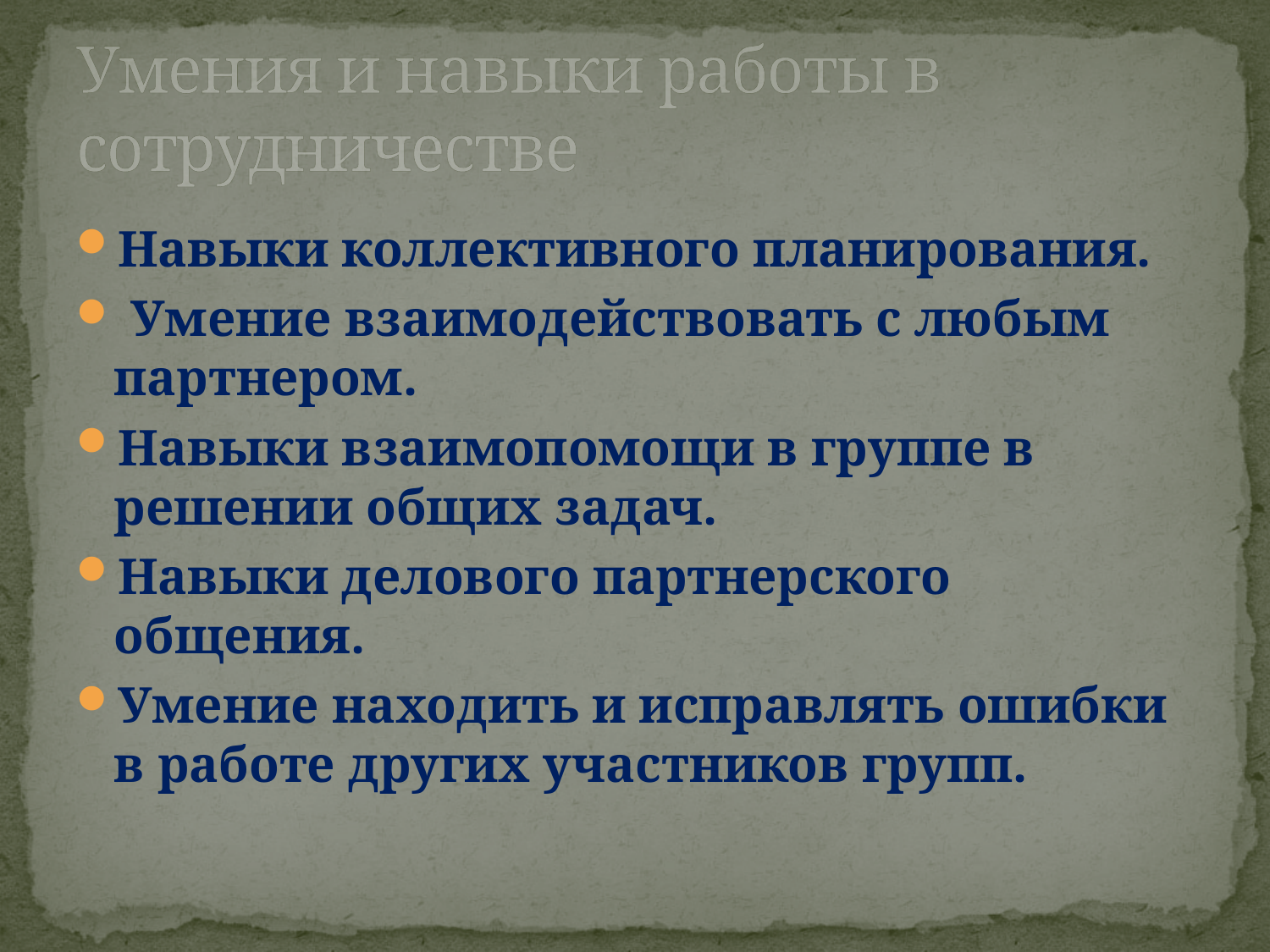

# Умения и навыки работы в сотрудничестве
Навыки коллективного планирования.
 Умение взаимодействовать с любым партнером.
Навыки взаимопомощи в группе в решении общих задач.
Навыки делового партнерского общения.
Умение находить и исправлять ошибки в работе других участников групп.